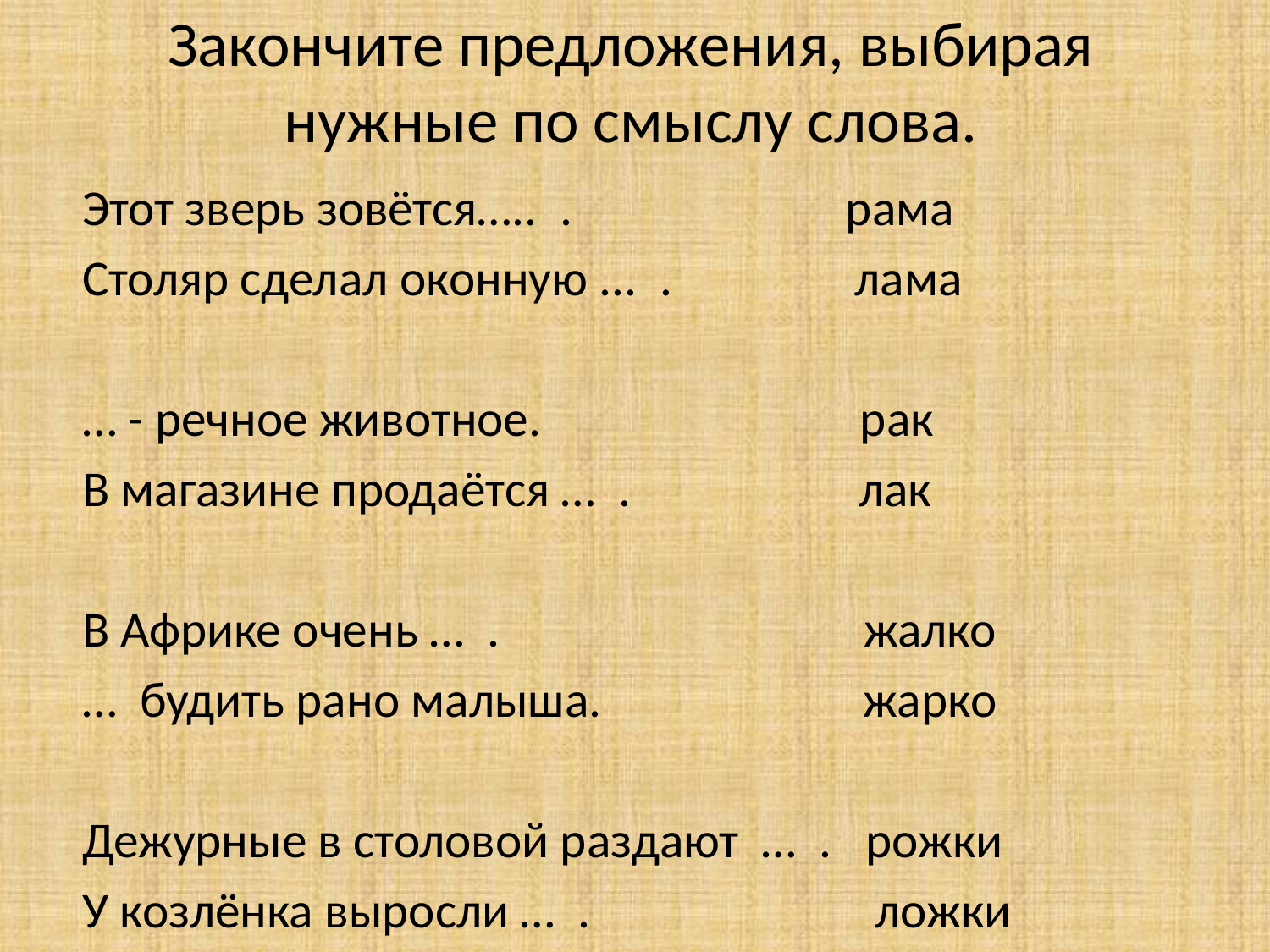

# Закончите предложения, выбирая нужные по смыслу слова.
Этот зверь зовётся…..  .                        рама
Столяр сделал оконную ...  .                лама

… - речное животное.                            рак
В магазине продаётся …  .                    лак

В Африке очень …  .                                жалко
…  будить рано малыша.                       жарко

Дежурные в столовой раздают  …  .   рожки
У козлёнка выросли …  .                         ложки